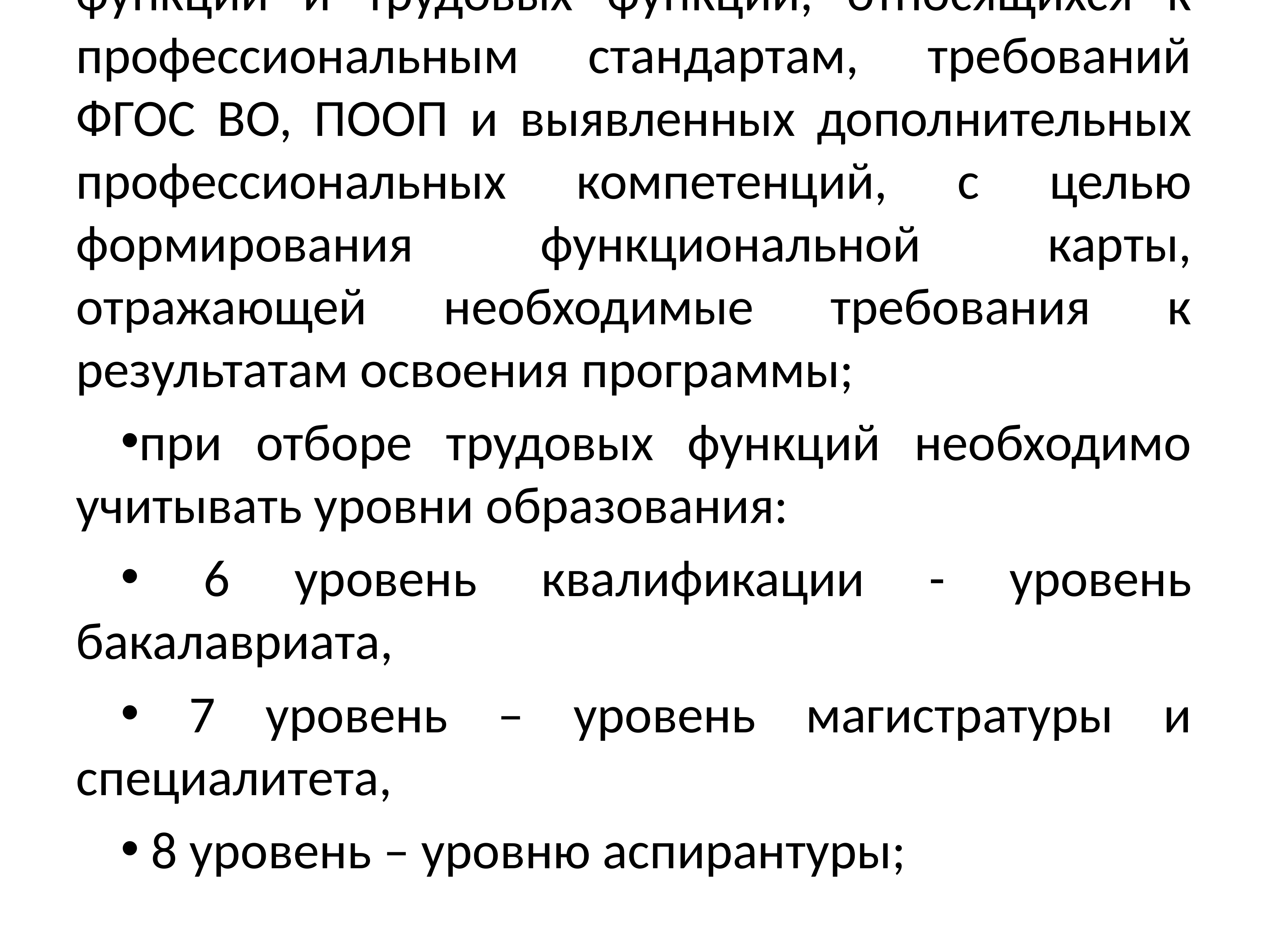

проведите анализ обобщённых трудовых функций и трудовых функции, относящихся к профессиональным стандартам, требований ФГОС ВО, ПООП и выявленных дополнительных профессиональных компетенций, с целью формирования функциональной карты, отражающей необходимые требования к результатам освоения программы;
при отборе трудовых функций необходимо учитывать уровни образования:
 6 уровень квалификации - уровень бакалавриата,
 7 уровень – уровень магистратуры и специалитета,
 8 уровень – уровню аспирантуры;